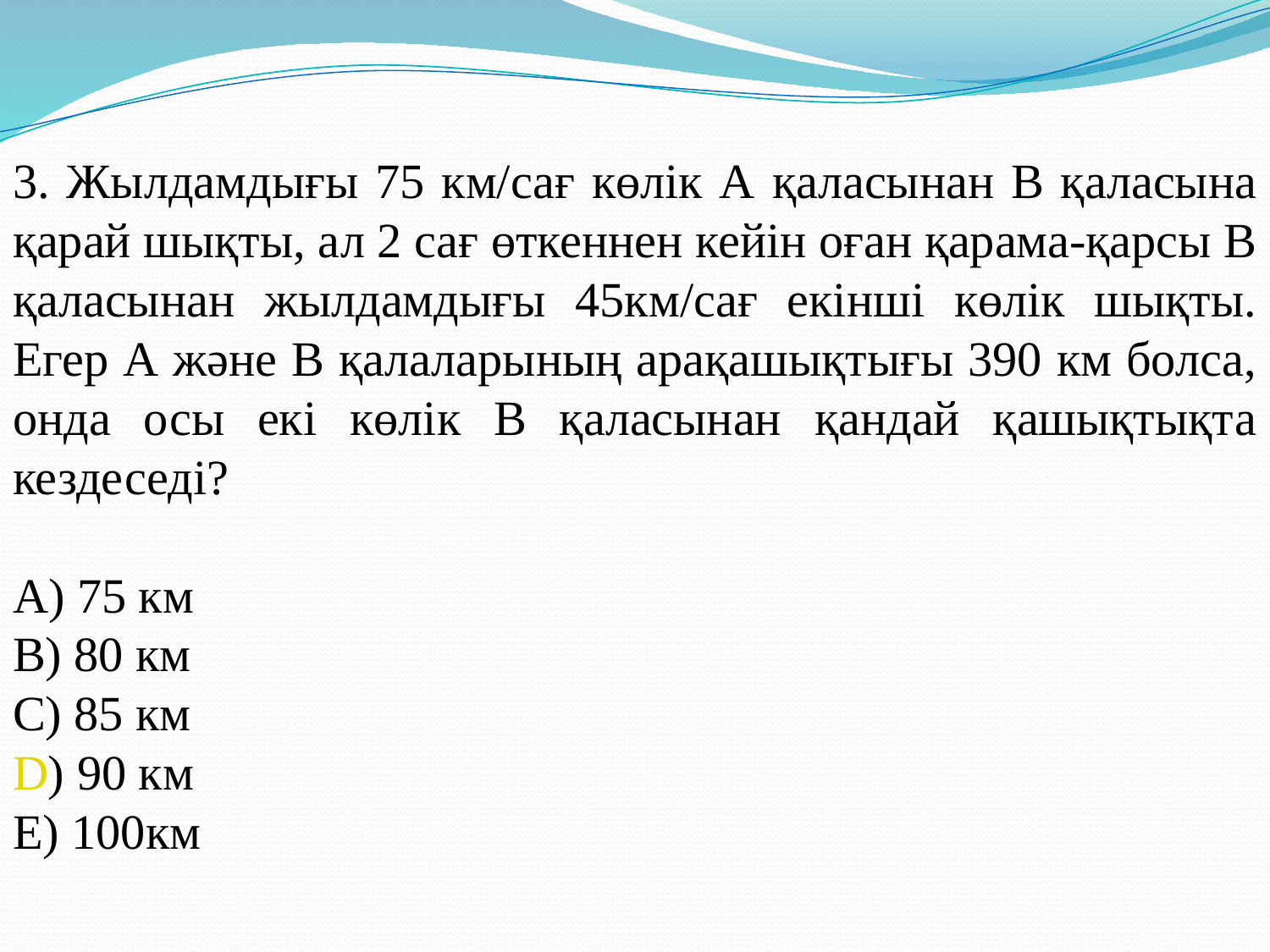

3. Жылдамдығы 75 км/сағ көлік А қаласынан В қаласына қарай шықты, ал 2 сағ өткеннен кейін оған қарама-қарсы В қаласынан жылдамдығы 45км/сағ екінші көлік шықты. Егер А және В қалаларының арақашықтығы 390 км болса, онда осы екі көлік В қаласынан қандай қашықтықта кездеседі?

А) 75 км
В) 80 км
С) 85 км
D) 90 км
Е) 100км